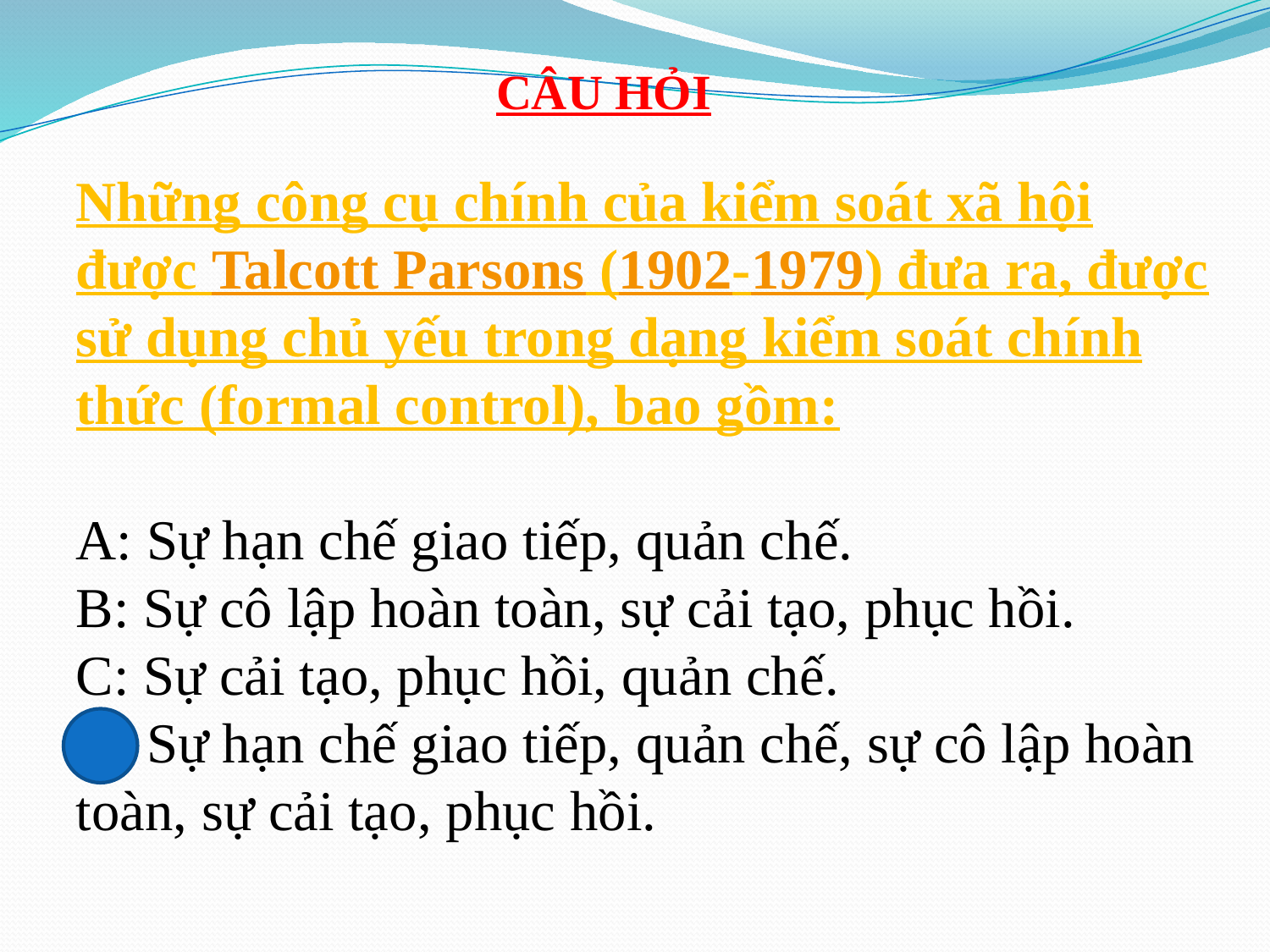

CÂU HỎI
Những công cụ chính của kiểm soát xã hội được Talcott Parsons (1902-1979) đưa ra, được sử dụng chủ yếu trong dạng kiểm soát chính thức (formal control), bao gồm:
A: Sự hạn chế giao tiếp, quản chế.
B: Sự cô lập hoàn toàn, sự cải tạo, phục hồi.
C: Sự cải tạo, phục hồi, quản chế.
D: Sự hạn chế giao tiếp, quản chế, sự cô lập hoàn toàn, sự cải tạo, phục hồi.